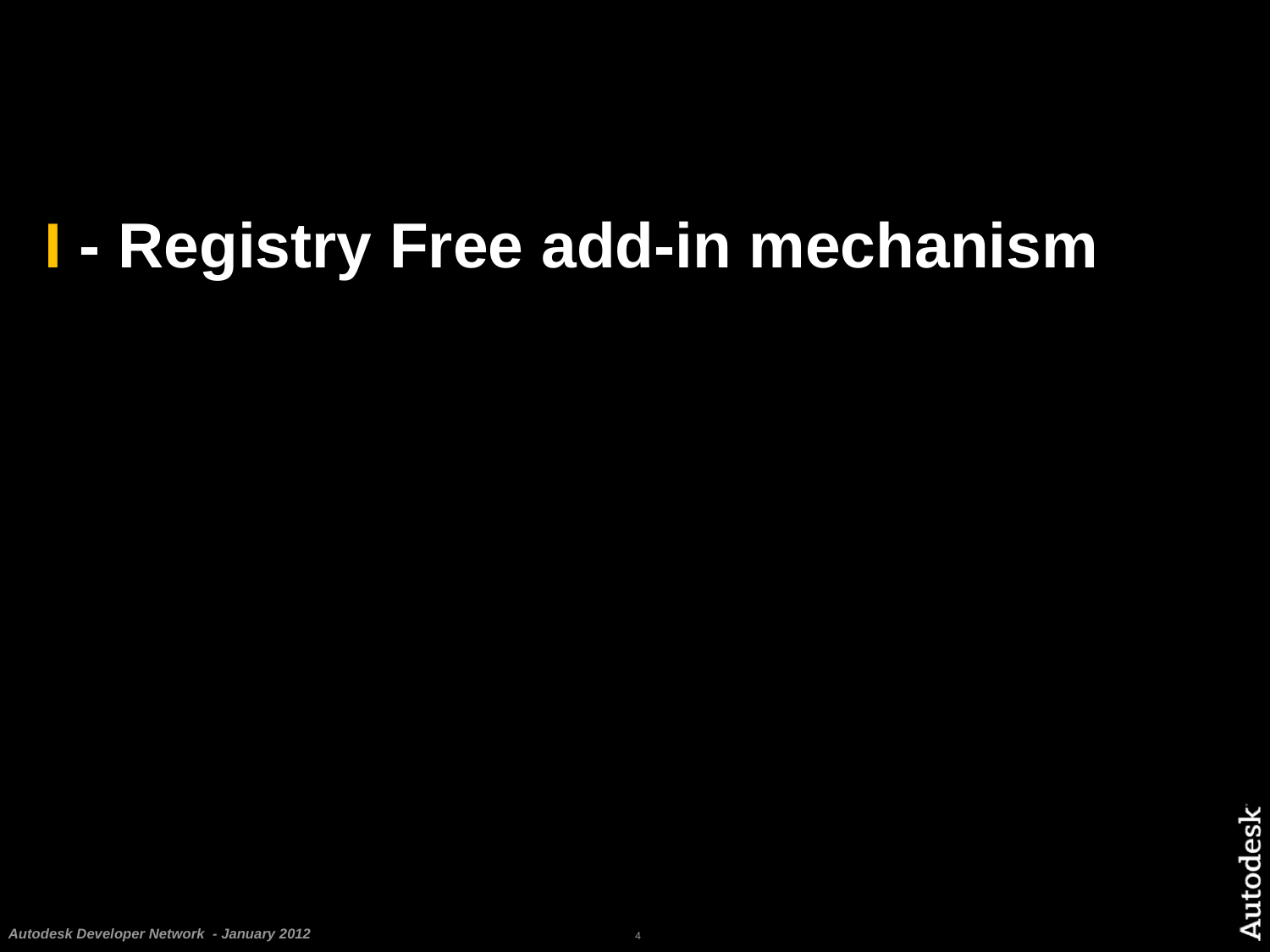

# I - Registry Free add-in mechanism